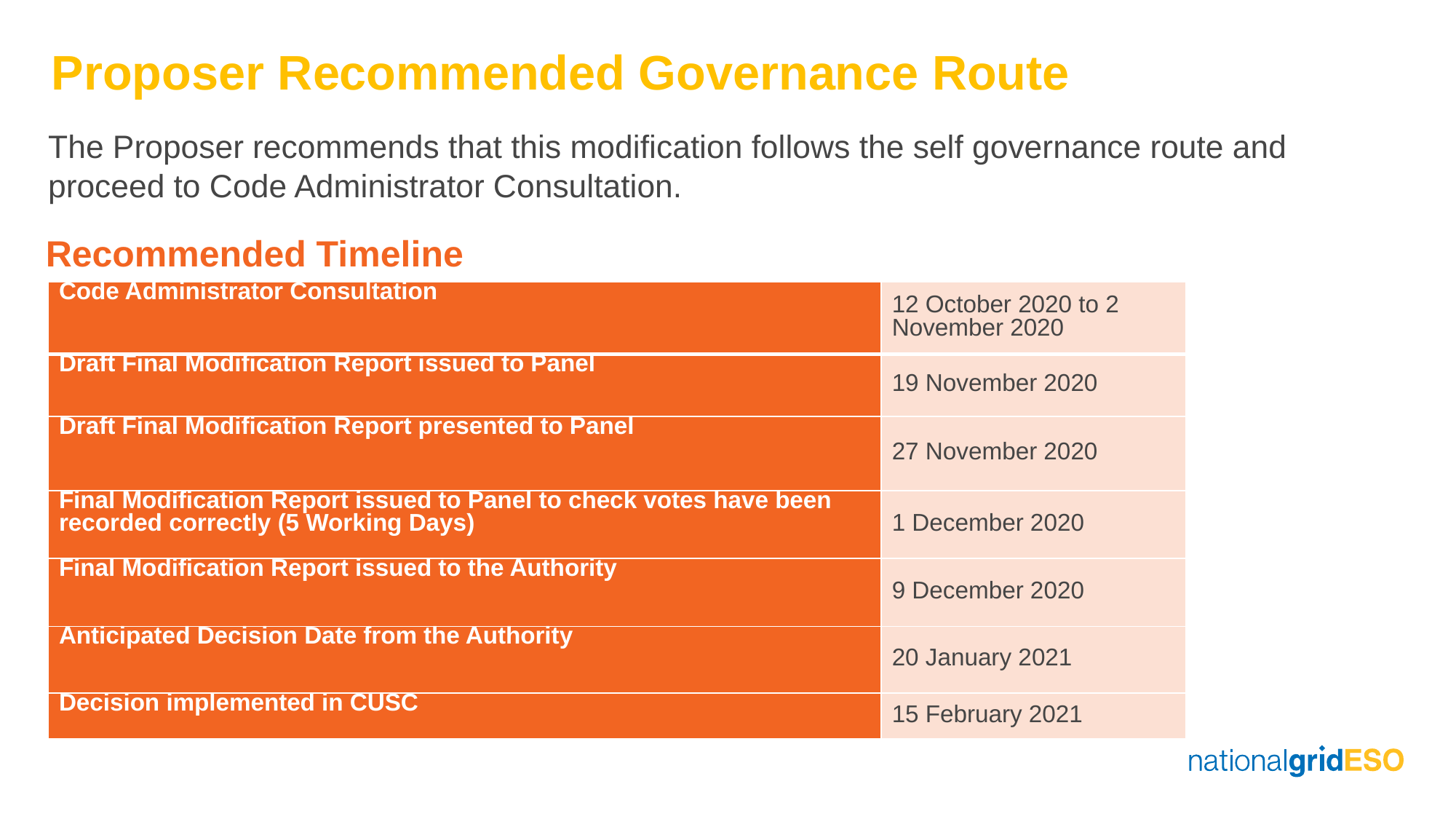

# Proposer Recommended Governance Route
The Proposer recommends that this modification follows the self governance route and proceed to Code Administrator Consultation.
Recommended Timeline
| Code Administrator Consultation | 12 October 2020 to 2 November 2020 |
| --- | --- |
| Draft Final Modification Report issued to Panel | 19 November 2020 |
| Draft Final Modification Report presented to Panel | 27 November 2020 |
| Final Modification Report issued to Panel to check votes have been recorded correctly (5 Working Days) | 1 December 2020 |
| Final Modification Report issued to the Authority | 9 December 2020 |
| Anticipated Decision Date from the Authority | 20 January 2021 |
| Decision implemented in CUSC | 15 February 2021 |